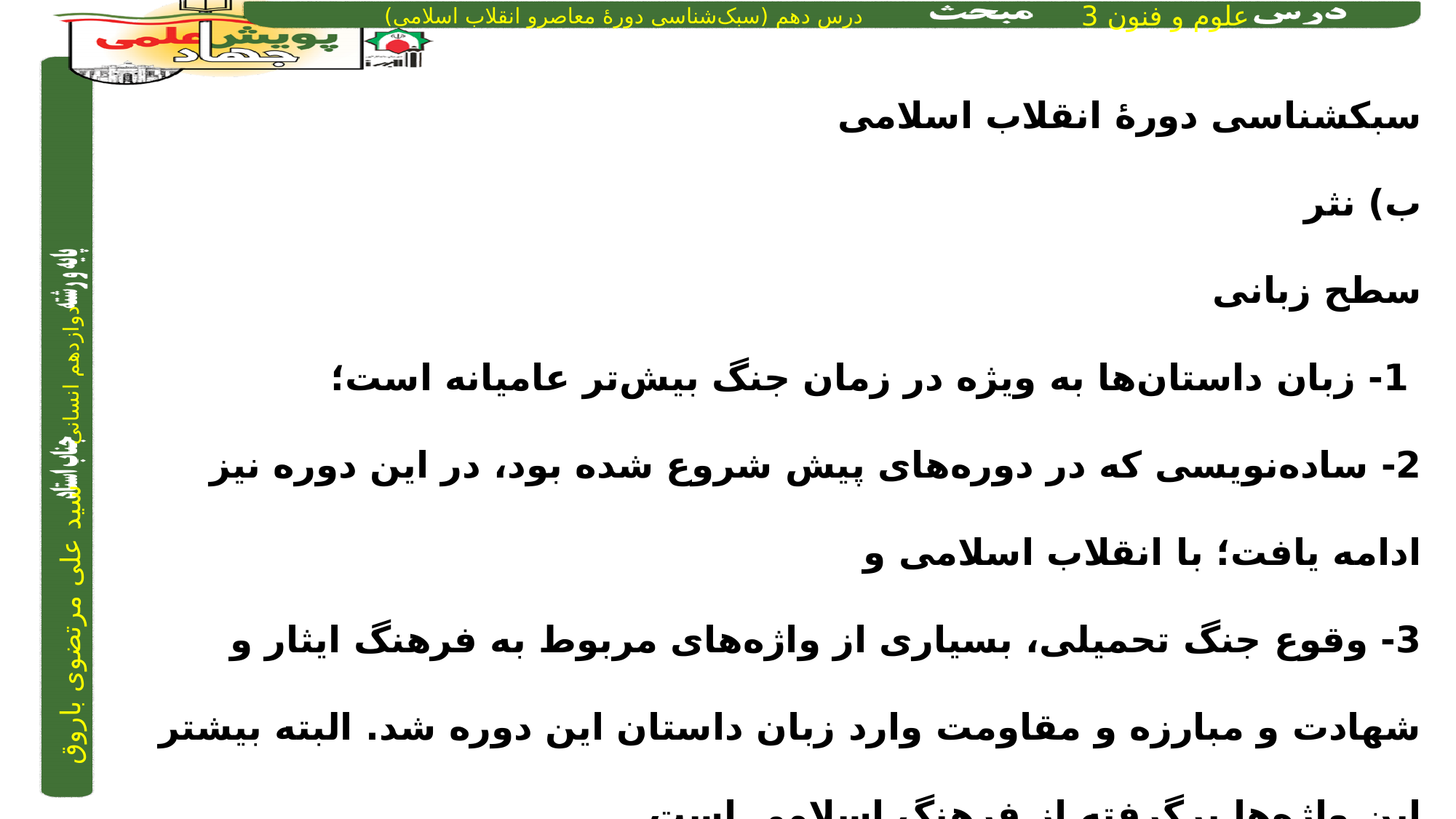

سبکشناسی دورۀ انقلاب اسلامی
ب) نثر
سطح زبانی
 1- زبان داستان‌ها به ویژه در زمان جنگ بیش‌تر عامیانه است؛
2- ساده‌نویسی که در دوره‌های پیش شروع شده بود، در این دوره نیز ادامه یافت؛ با انقلاب اسلامی و
3- وقوع جنگ تحمیلی، بسیاری از واژه‌های مربوط به فرهنگ ایثار و شهادت و مبارزه و مقاومت وارد زبان داستان این دوره شد. البته بیشتر این واژه‌ها برگرفته از فرهنگ اسلامی است.